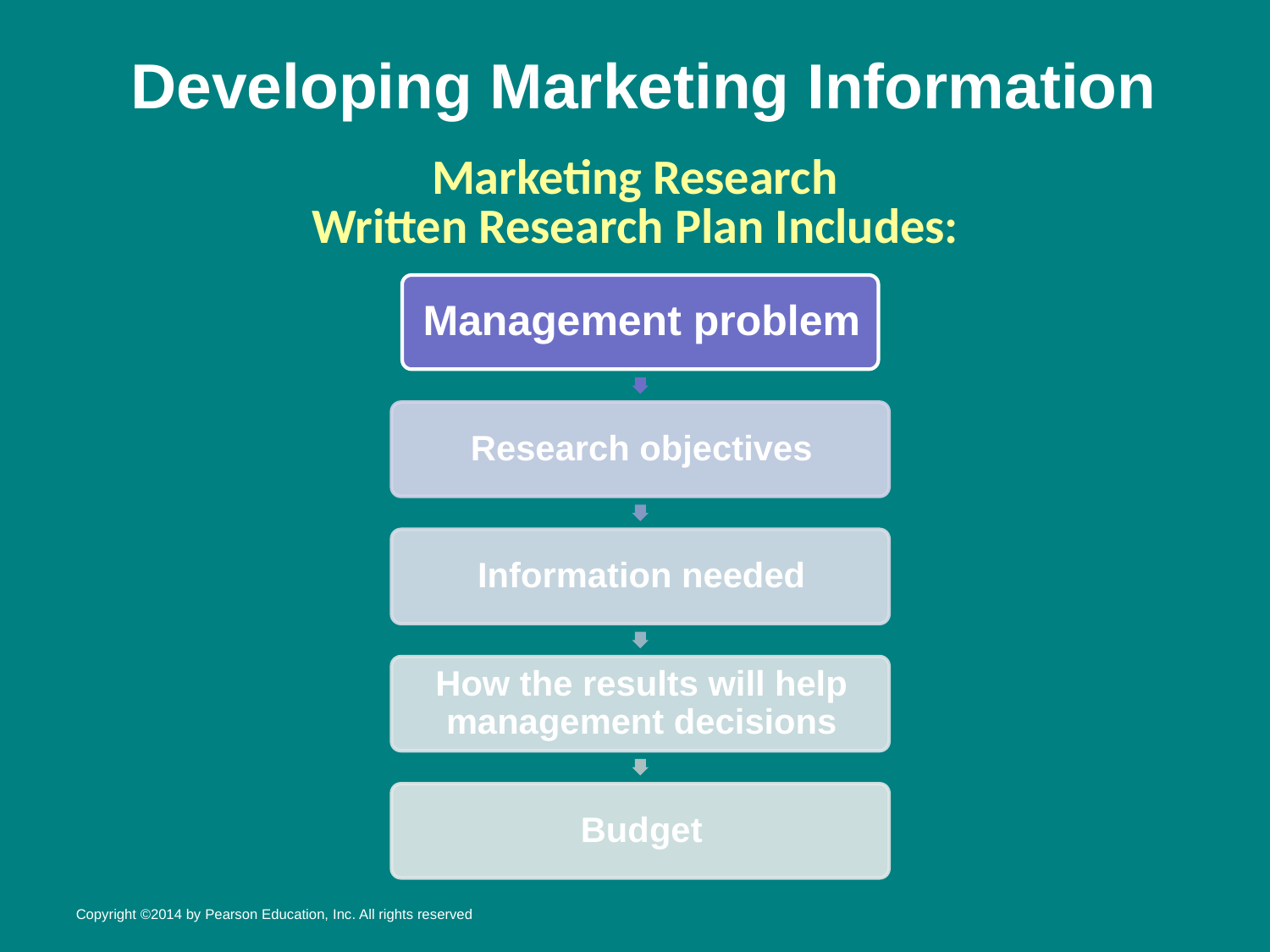

# Developing Marketing Information
Marketing Research
Written Research Plan Includes:
Management problem
Research objectives
Information needed
How the results will help management decisions
Budget
Copyright ©2014 by Pearson Education, Inc. All rights reserved